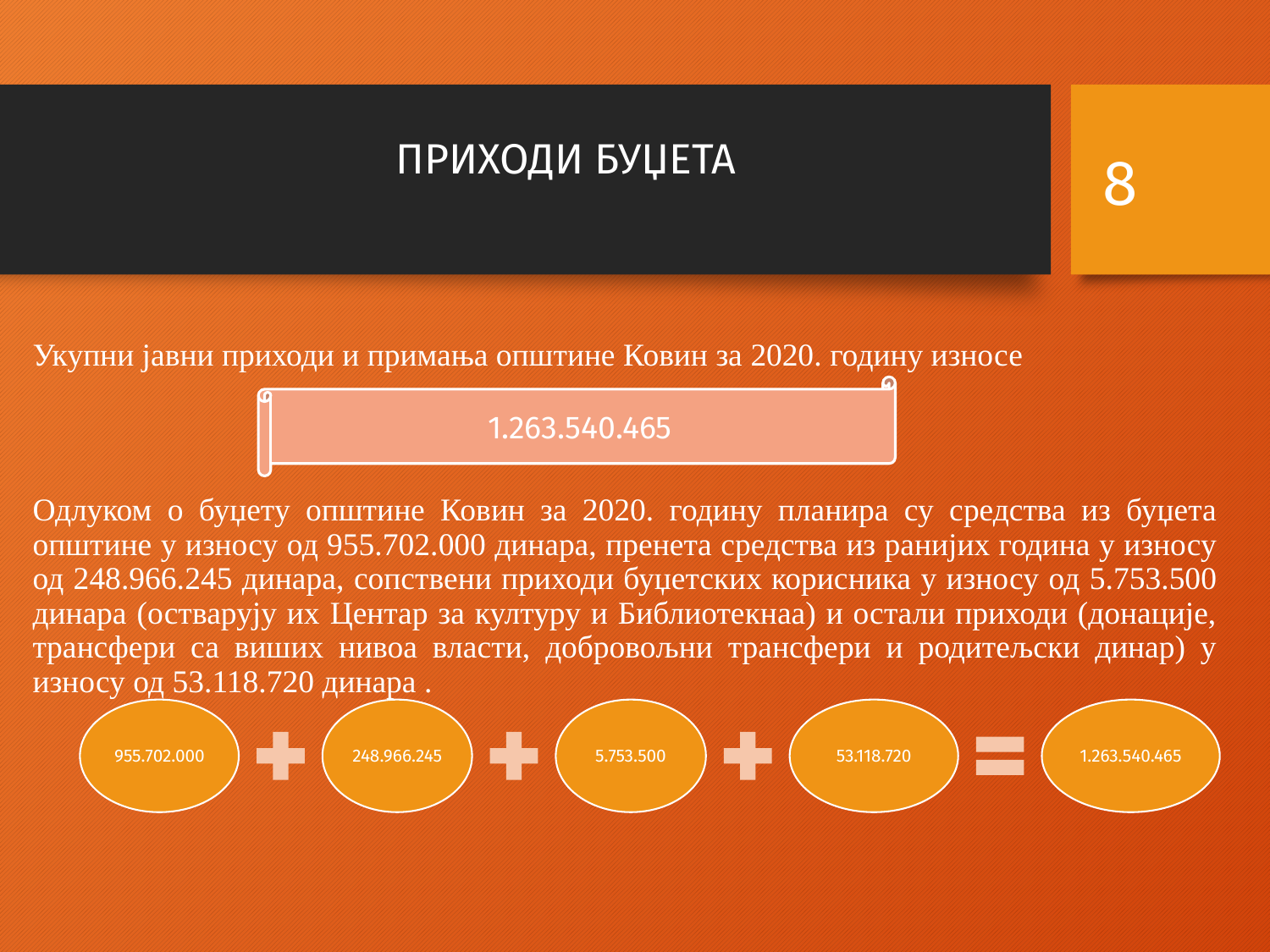

# ПРИХОДИ БУЏЕТА
8

Укупни јавни приходи и примања општине Ковин за 2020. годину износе

Одлуком о буџету општине Ковин за 2020. годину планира су средства из буџета општине у износу од 955.702.000 динара, пренета средства из ранијих година у износу од 248.966.245 динара, сопствени приходи буџетских корисника у износу од 5.753.500 динара (остварују их Центар за културу и Библиотекнаа) и остали приходи (донације, трансфери са виших нивоа власти, добровољни трансфери и родитељски динар) у износу од 53.118.720 динара .

1.263.540.465

955.702.000

248.966.245

5.753.500

53.118.720

1.263.540.465